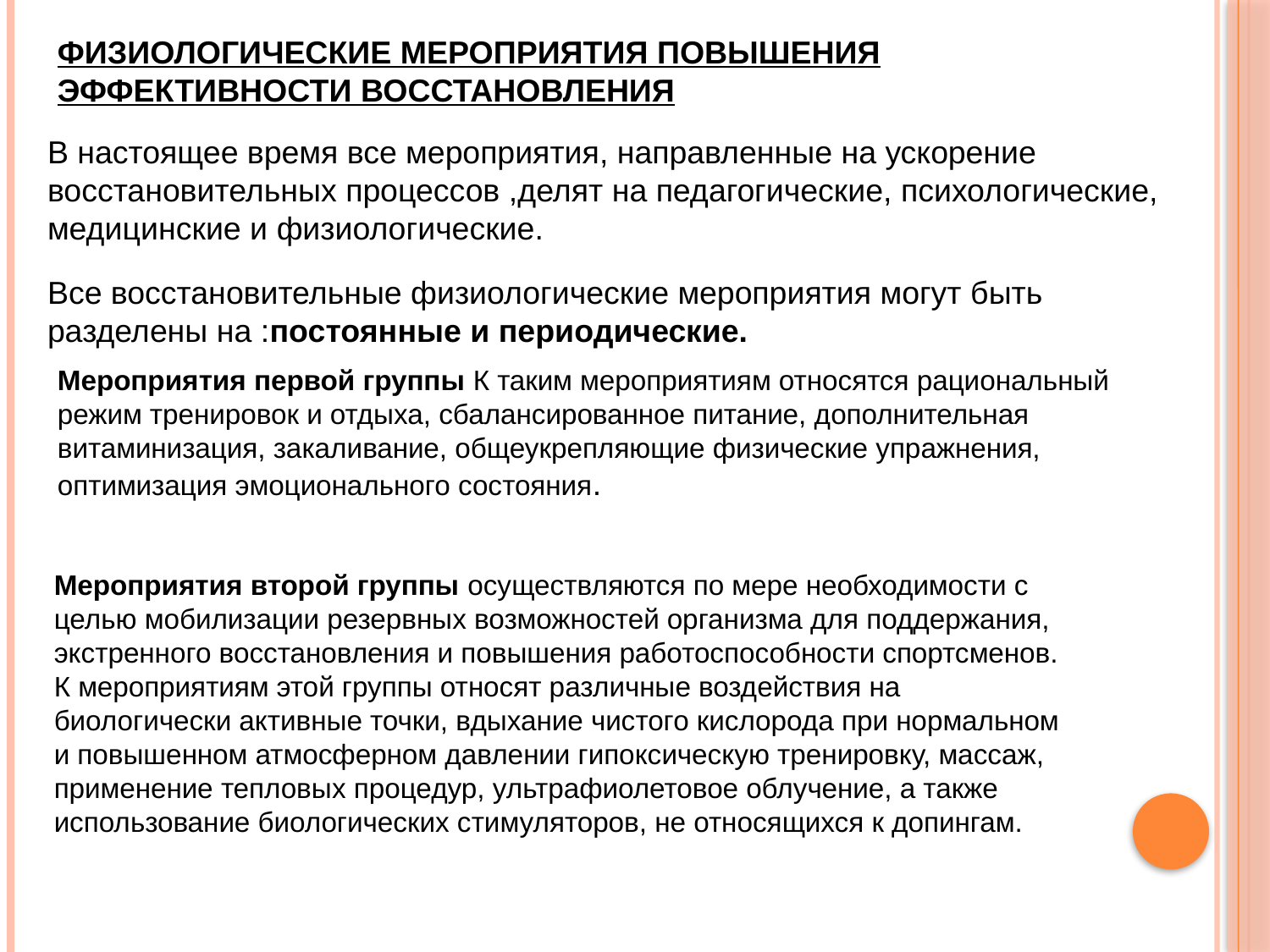

ФИЗИОЛОГИЧЕСКИЕ МЕРОПРИЯТИЯ ПОВЫШЕНИЯ ЭФФЕКТИВНОСТИ ВОССТАНОВЛЕНИЯ
В настоящее время все мероприятия, направленные на ускорение восстановительных процессов ,делят на педагогические, психологические, медицинские и физиологические.
Все восстановительные физиологические мероприятия могут быть разделены на :постоянные и периодические.
Мероприятия первой группы К таким мероприятиям относятся рациональный режим тренировок и отдыха, сбалансированное питание, дополнительная витаминизация, закаливание, общеукрепляющие физические упражнения, оптимизация эмоционального состояния.
Мероприятия второй группы осуществляются по мере необходимости с целью мобилизации резервных возможностей организма для поддержания, экстренного восстановления и повышения работоспособности спортсменов. К мероприятиям этой группы относят различные воздействия на биологически активные точки, вдыхание чистого кислорода при нормальном и повышенном атмосферном давлении гипоксическую тренировку, массаж, применение тепловых процедур, ультрафиолетовое облучение, а также использование биологических стимуляторов, не относящихся к допингам.